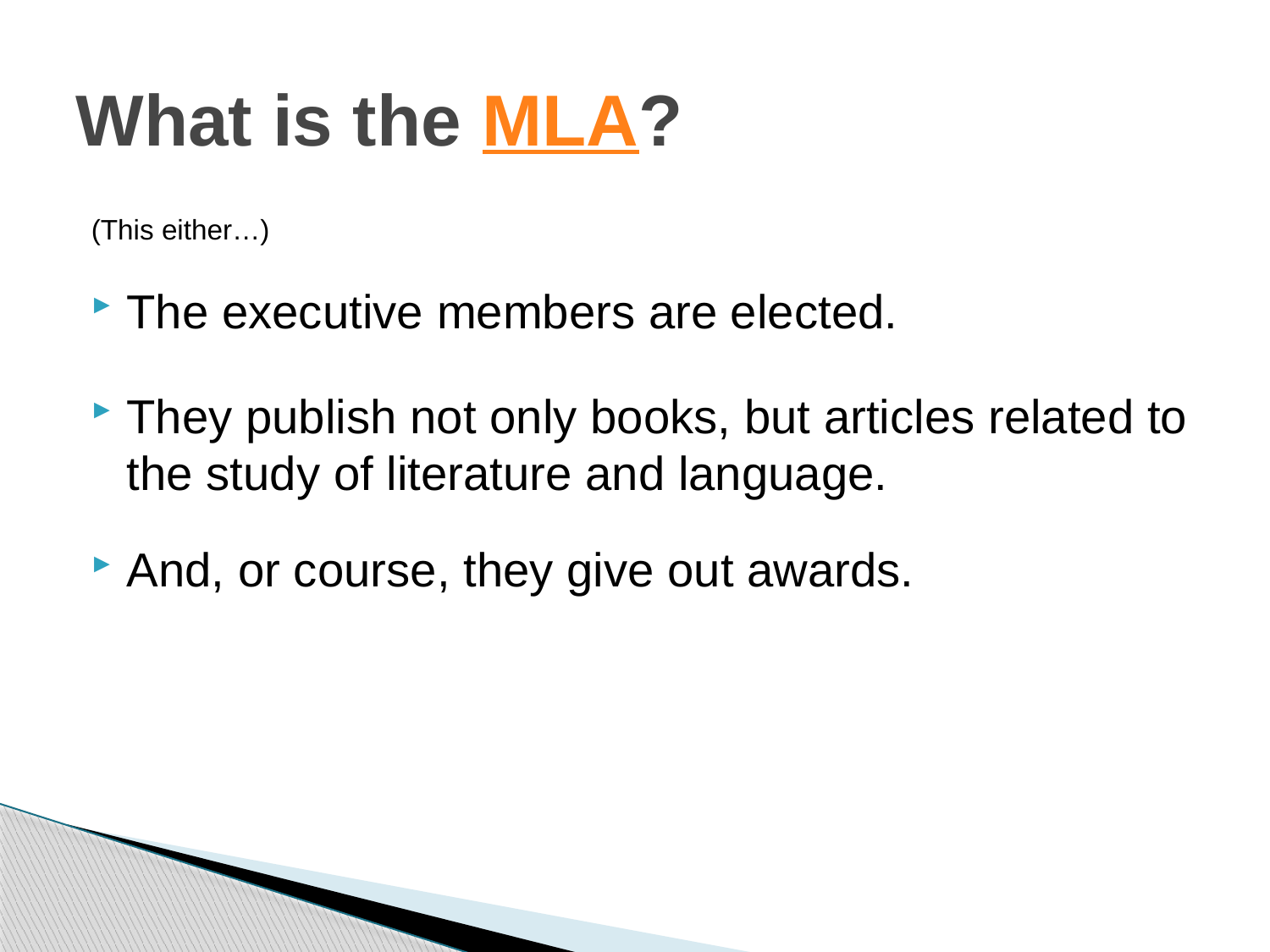

# What is the MLA?
(This either…)

The executive members are elected.

They publish not only books, but articles related to the study of literature and language.

And, or course, they give out awards.